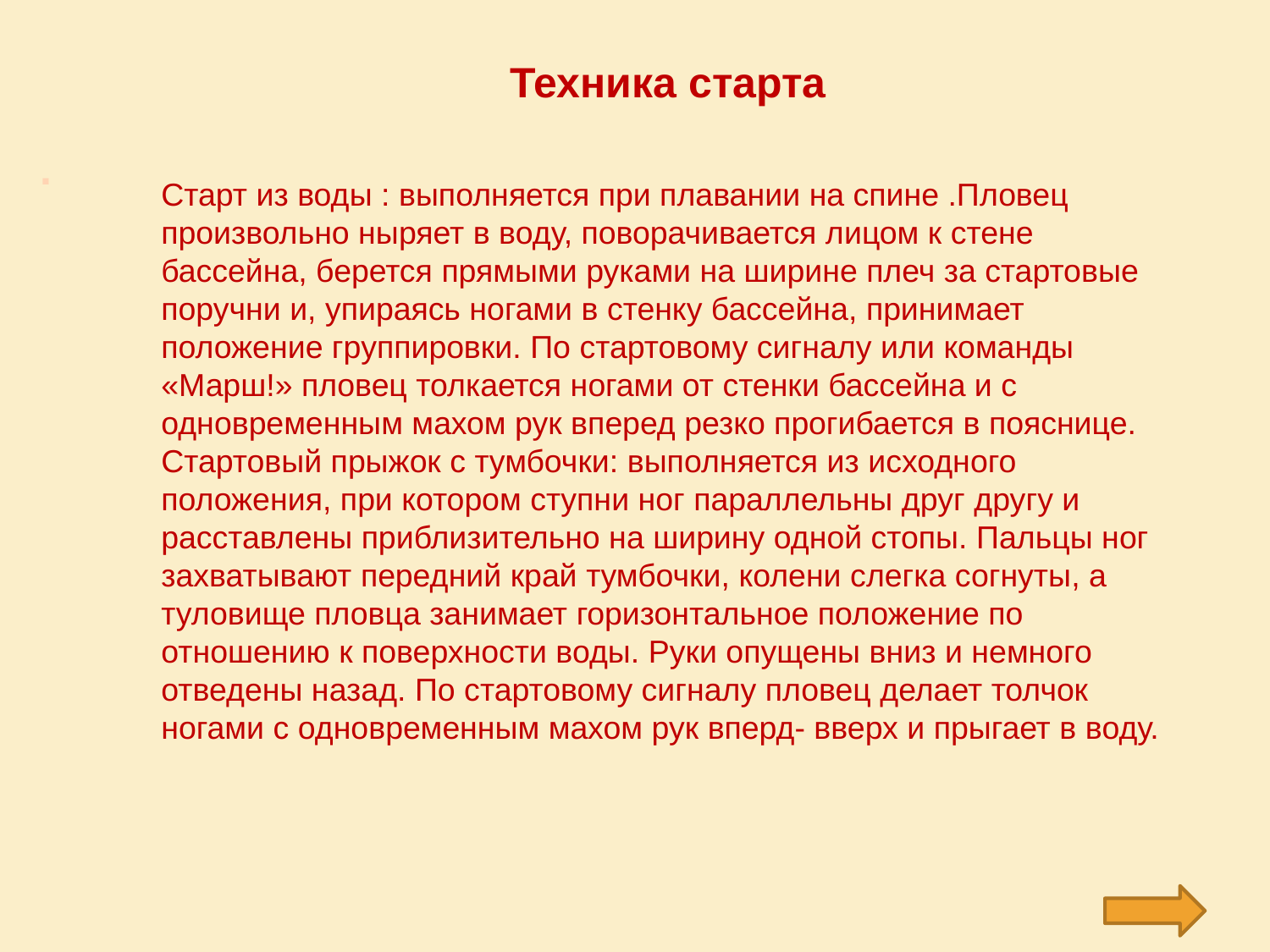

Техника старта
.
Старт из воды : выполняется при плавании на спине .Пловец произвольно ныряет в воду, поворачивается лицом к стене бассейна, берется прямыми руками на ширине плеч за стартовые поручни и, упираясь ногами в стенку бассейна, принимает положение группировки. По стартовому сигналу или команды «Марш!» пловец толкается ногами от стенки бассейна и с одновременным махом рук вперед резко прогибается в пояснице.
Стартовый прыжок с тумбочки: выполняется из исходного положения, при котором ступни ног параллельны друг другу и расставлены приблизительно на ширину одной стопы. Пальцы ног захватывают передний край тумбочки, колени слегка согнуты, а туловище пловца занимает горизонтальное положение по отношению к поверхности воды. Руки опущены вниз и немного отведены назад. По стартовому сигналу пловец делает толчок ногами с одновременным махом рук вперд- вверх и прыгает в воду.